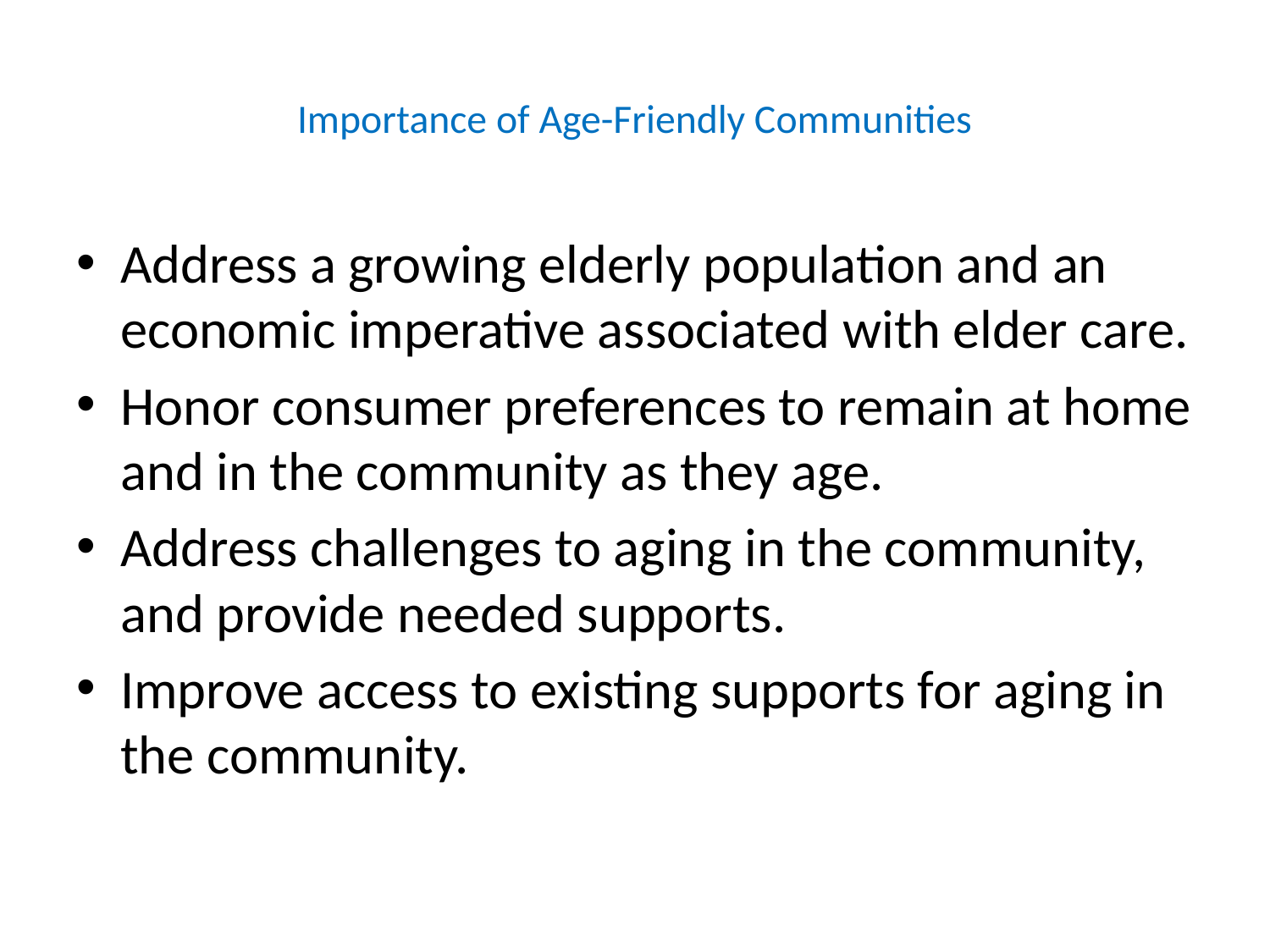

# Importance of Age-Friendly Communities
Address a growing elderly population and an economic imperative associated with elder care.
Honor consumer preferences to remain at home and in the community as they age.
Address challenges to aging in the community, and provide needed supports.
Improve access to existing supports for aging in the community.